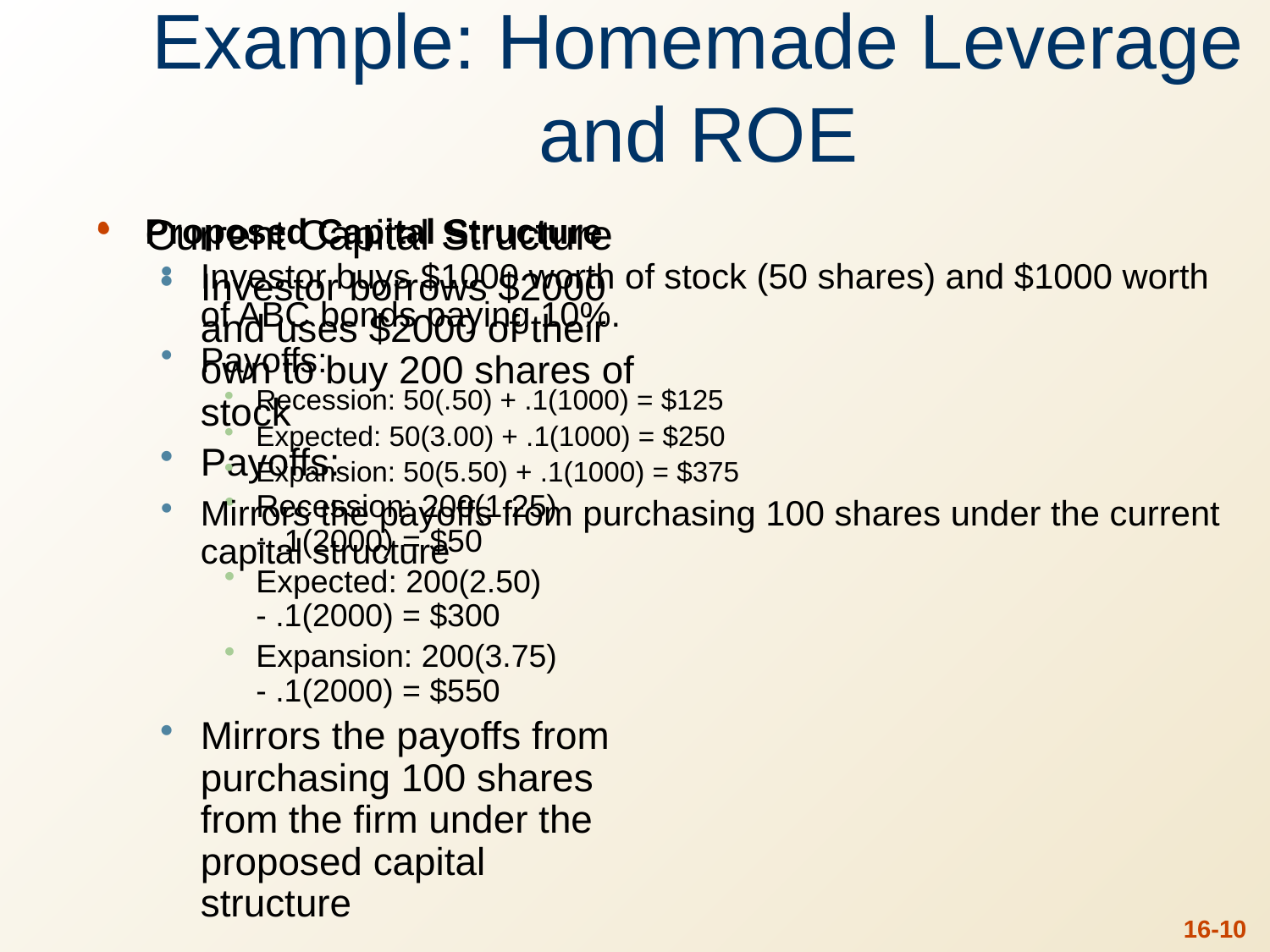

# Example: Homemade Leverage and ROE
Current Capital Structure
Investor borrows $2000 and uses $2000 of their own to buy 200 shares of stock
Payoffs:
Recession: 200(1.25) - .1(2000) = $50
Expected: 200(2.50) - .1(2000) = $300
Expansion: 200(3.75) - .1(2000) = $550
Mirrors the payoffs from purchasing 100 shares from the firm under the proposed capital structure
Proposed Capital Structure
Investor buys $1000 worth of stock (50 shares) and $1000 worth of ABC bonds paying 10%.
Payoffs:
Recession: 50(.50) + .1(1000) = $125
Expected: 50(3.00) + .1(1000) = $250
Expansion: 50(5.50) + .1(1000) = $375
Mirrors the payoffs from purchasing 100 shares under the current capital structure
16-10